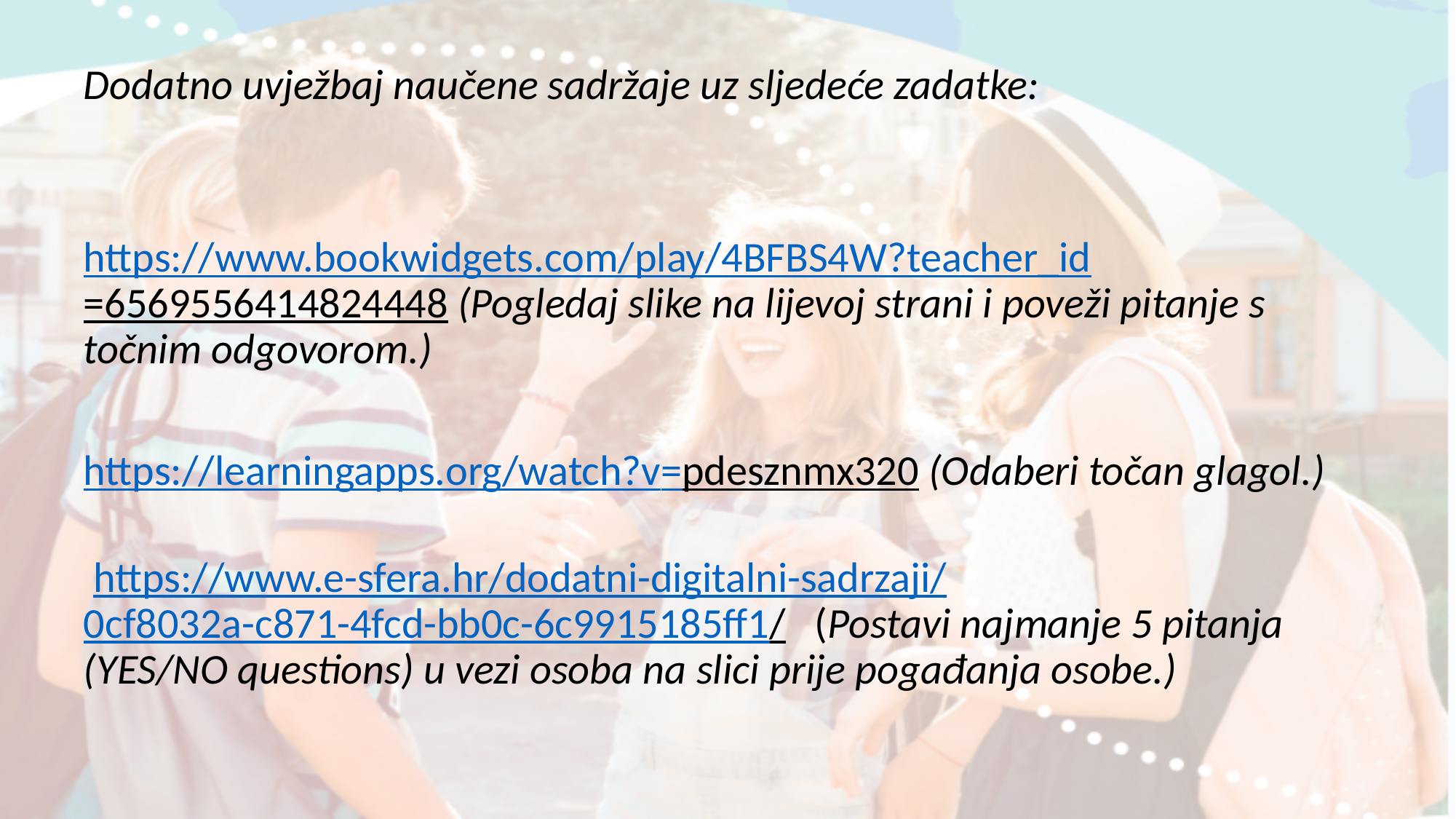

Dodatno uvježbaj naučene sadržaje uz sljedeće zadatke:

https://www.bookwidgets.com/play/4BFBS4W?teacher_id=6569556414824448 (Pogledaj slike na lijevoj strani i poveži pitanje s točnim odgovorom.)

https://learningapps.org/watch?v=pdesznmx320 (Odaberi točan glagol.)
 https://www.e-sfera.hr/dodatni-digitalni-sadrzaji/0cf8032a-c871-4fcd-bb0c-6c9915185ff1/   (Postavi najmanje 5 pitanja (YES/NO questions) u vezi osoba na slici prije pogađanja osobe.)